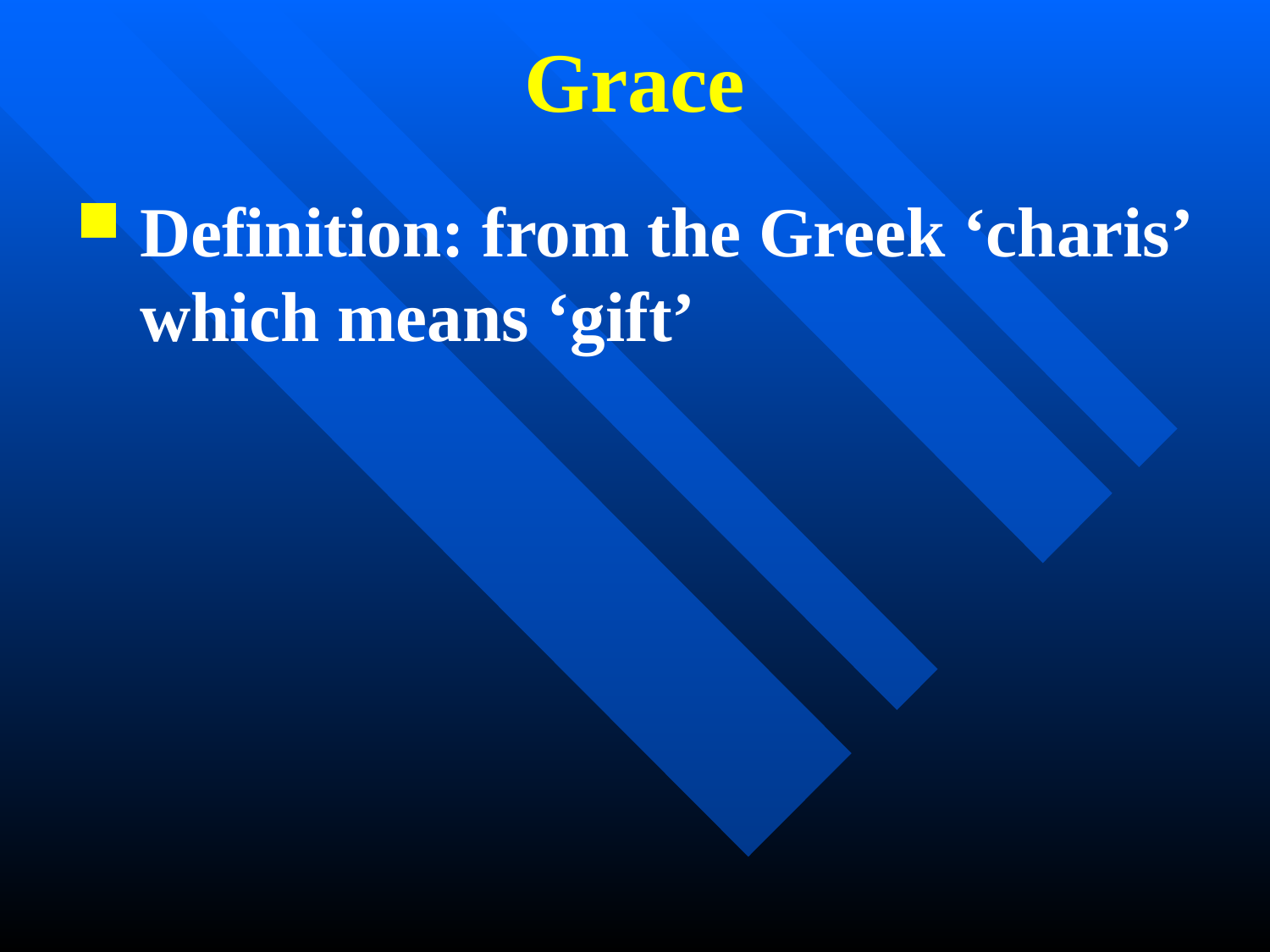

Grace
Definition: from the Greek ‘charis’ which means ‘gift’